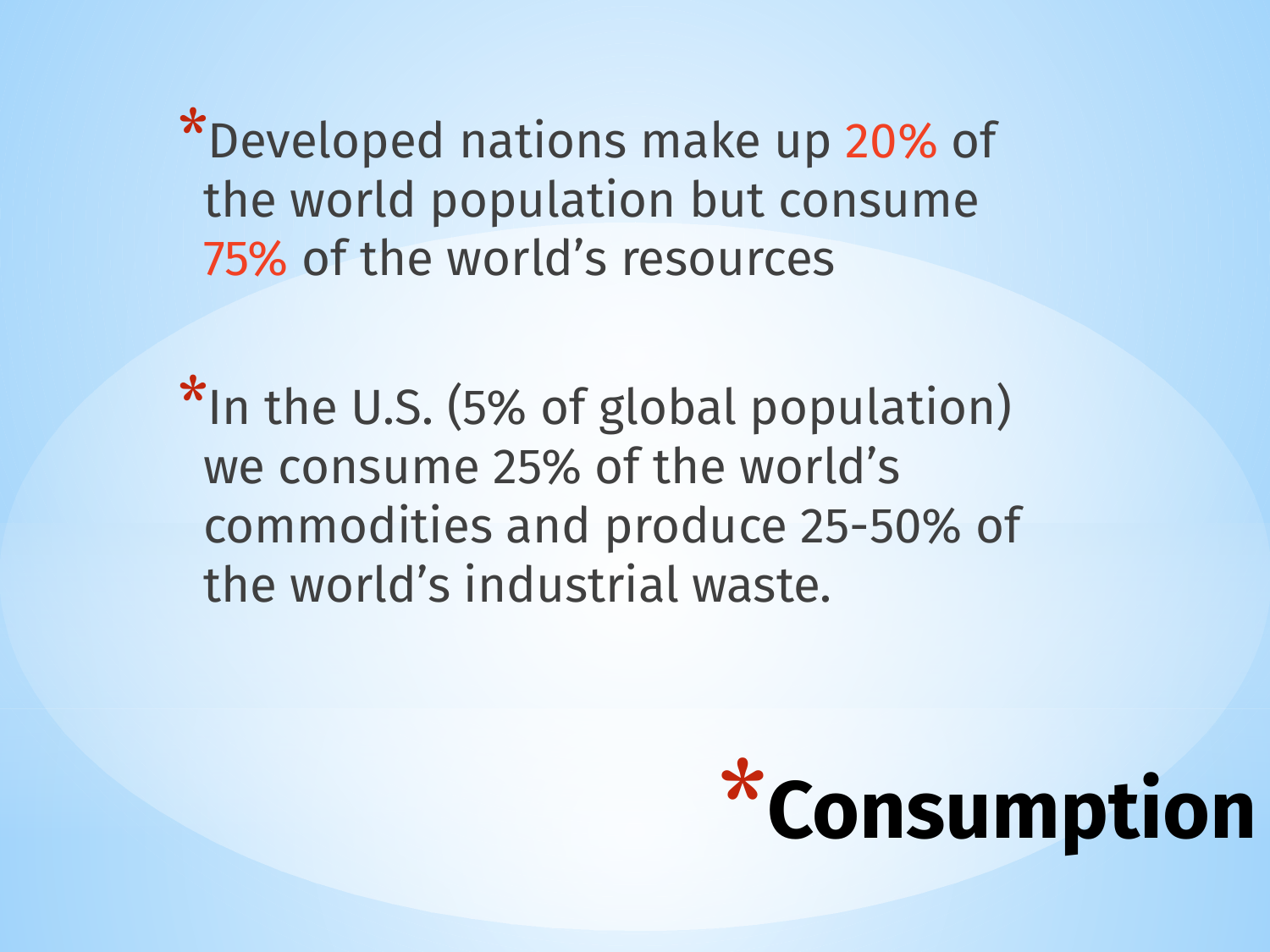

Developed nations make up 20% of the world population but consume 75% of the world’s resources

In the U.S. (5% of global population) we consume 25% of the world’s commodities and produce 25-50% of the world’s industrial waste.
Consumption